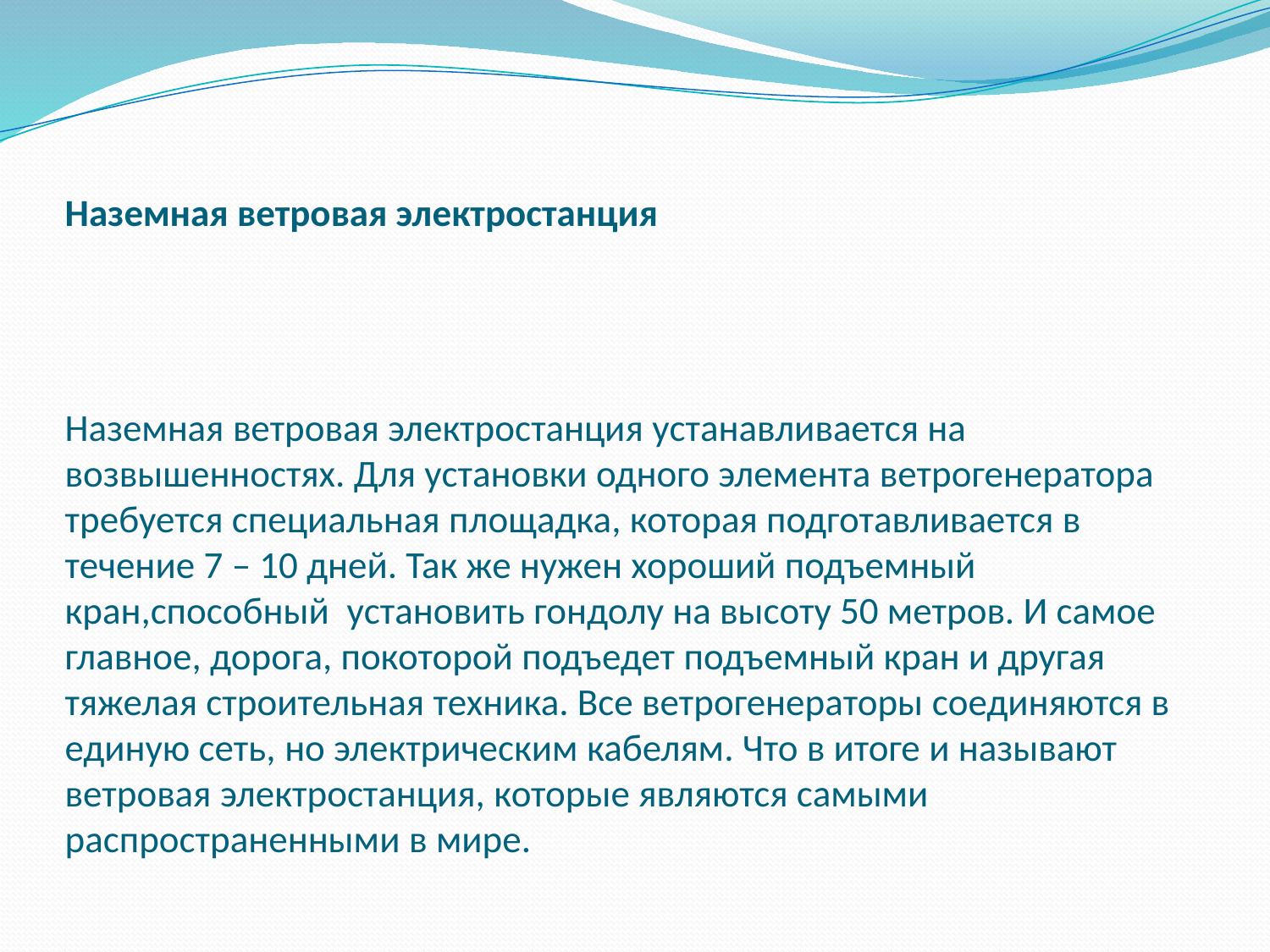

# Наземная ветровая электростанция Наземная ветровая электростанция устанавливается на возвышенностях. Для установки одного элемента ветрогенератора требуется специальная площадка, которая подготавливается в течение 7 – 10 дней. Так же нужен хороший подъемный кран,способный  установить гондолу на высоту 50 метров. И самое главное, дорога, покоторой подъедет подъемный кран и другая тяжелая строительная техника. Все ветрогенераторы соединяются в единую сеть, но электрическим кабелям. Что в итоге и называют ветровая электростанция, которые являются самыми распространенными в мире.